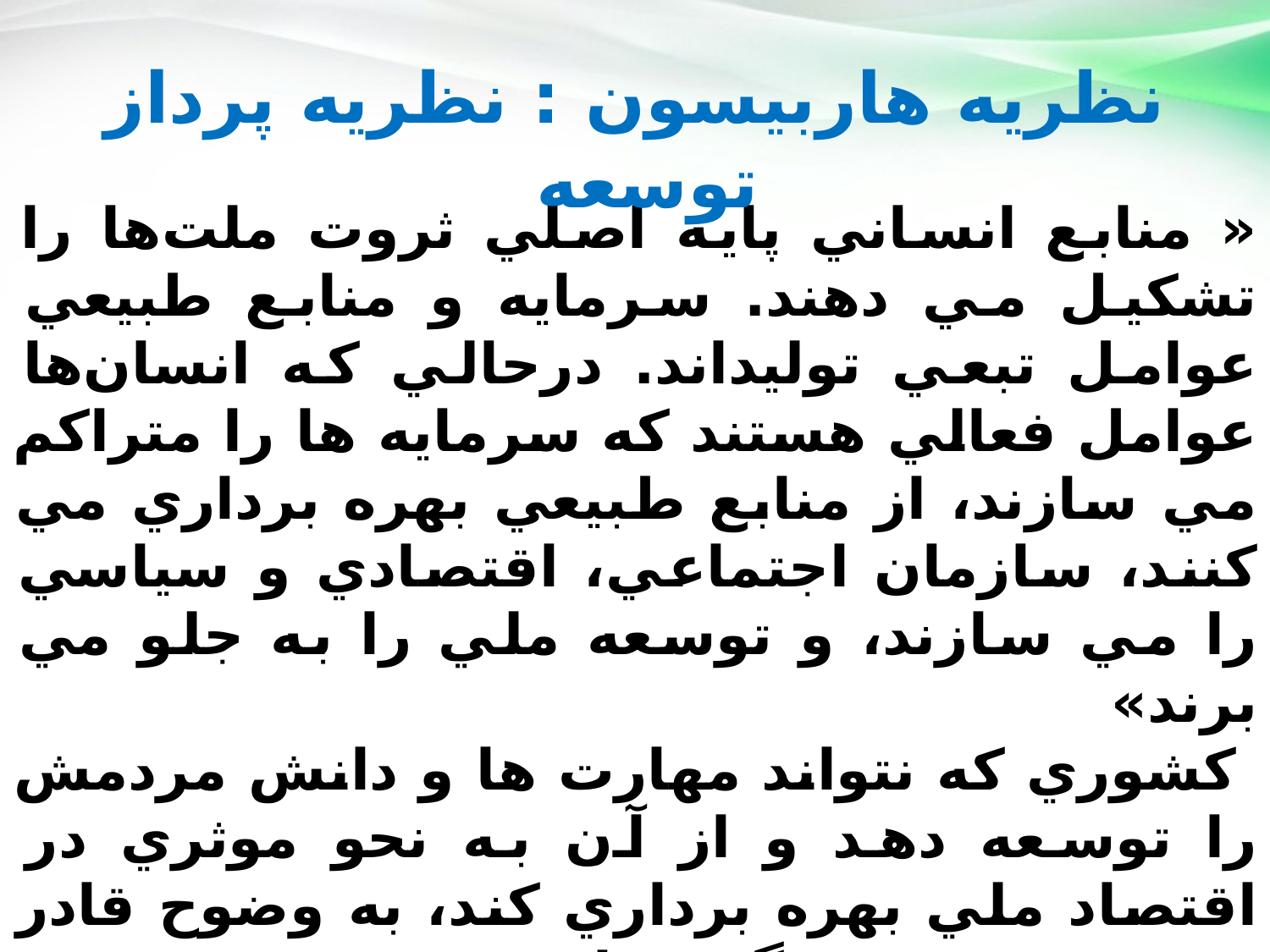

نظریه هاربیسون : نظریه پرداز توسعه
« منابع انساني پايه اصلي ثروت ملت‌ها را تشكيل مي دهند. سرمايه و منابع طبيعي عوامل تبعي توليداند. درحالي كه انسان‌ها عوامل فعالي هستند كه سرمايه ها را متراكم مي سازند،‌ از منابع طبيعي بهره برداري مي كنند، سازمان اجتماعي، اقتصادي و سياسي را مي سازند، و توسعه ملي را به جلو مي برند»
 كشوري كه نتواند مهارت ها و دانش مردمش را توسعه دهد و از آن به نحو موثري در اقتصاد ملي بهره برداري كند، به وضوح قادر نيست هيچ چيز ديگري را توسعه بخشد.